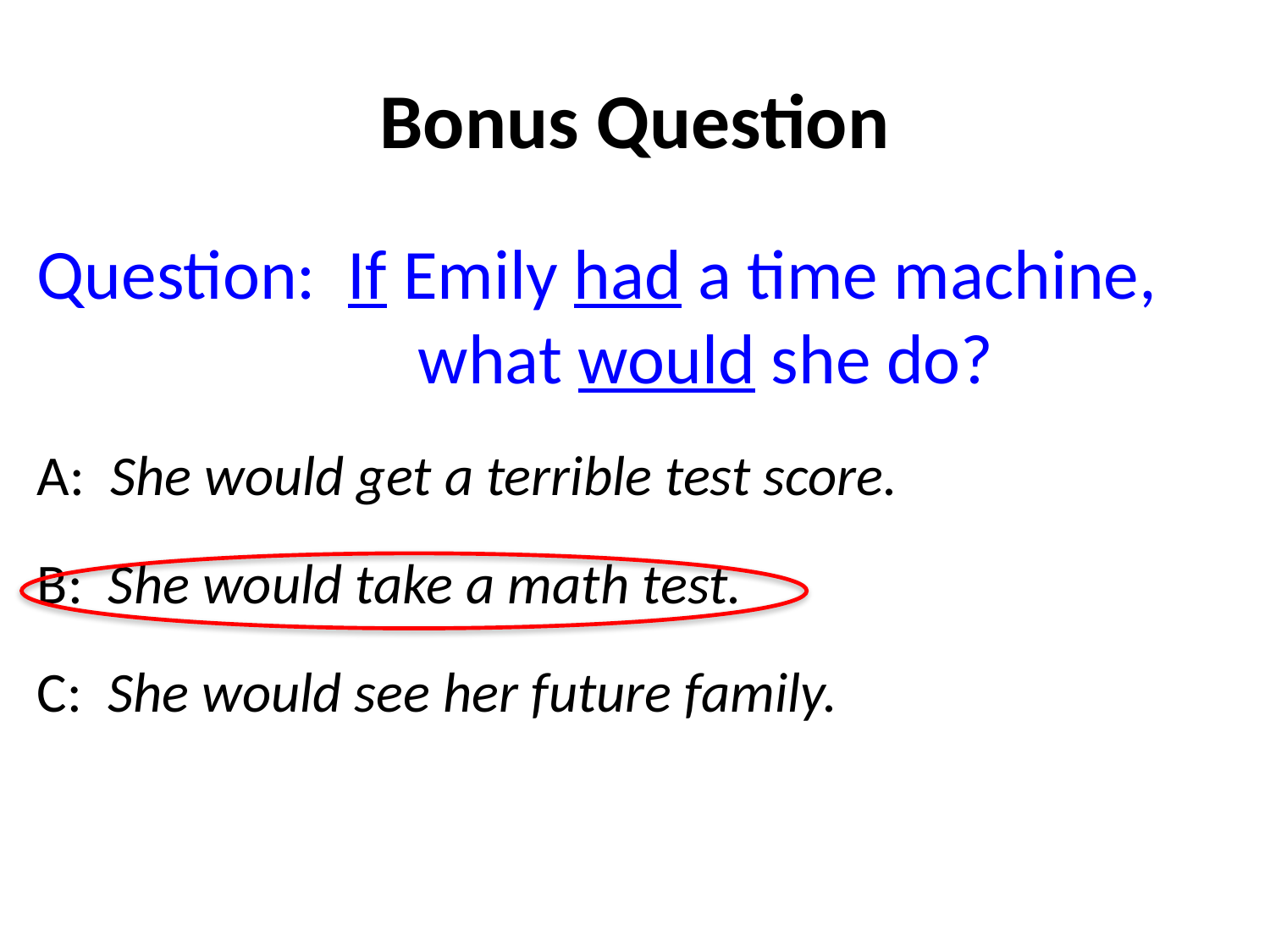

# Bonus Question
Question:  If Emily had a time machine, 		                what would she do?

A:  She would get a terrible test score.

B:  She would take a math test.

C:  She would see her future family.